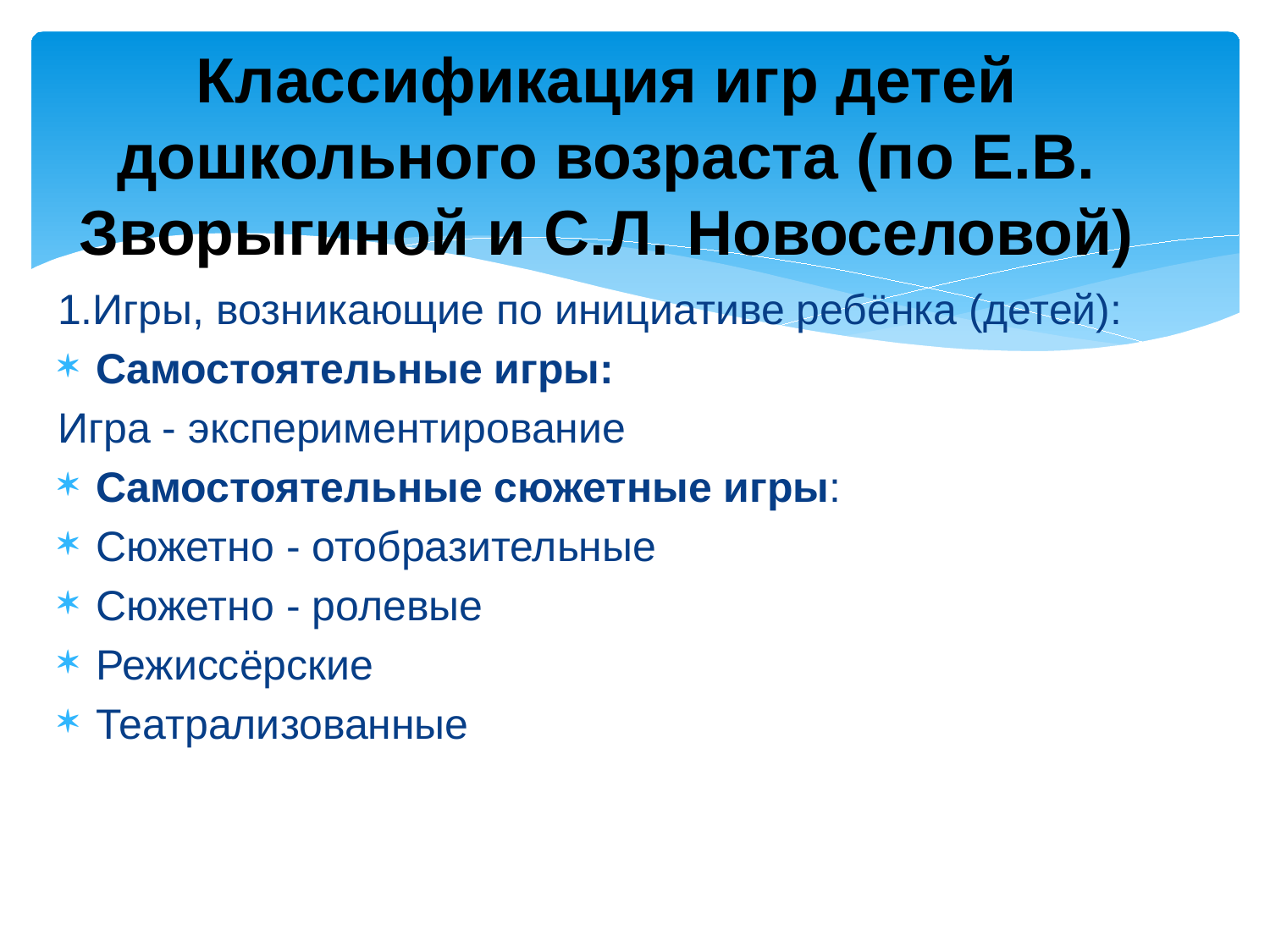

# Классификация игр детей дошкольного возраста (по Е.В. Зворыгиной и С.Л. Новоселовой)
1.Игры, возникающие по инициативе ребёнка (детей):
Самостоятельные игры:
Игра - экспериментирование
Самостоятельные сюжетные игры:
Сюжетно - отобразительные
Сюжетно - ролевые
Режиссёрские
Театрализованные